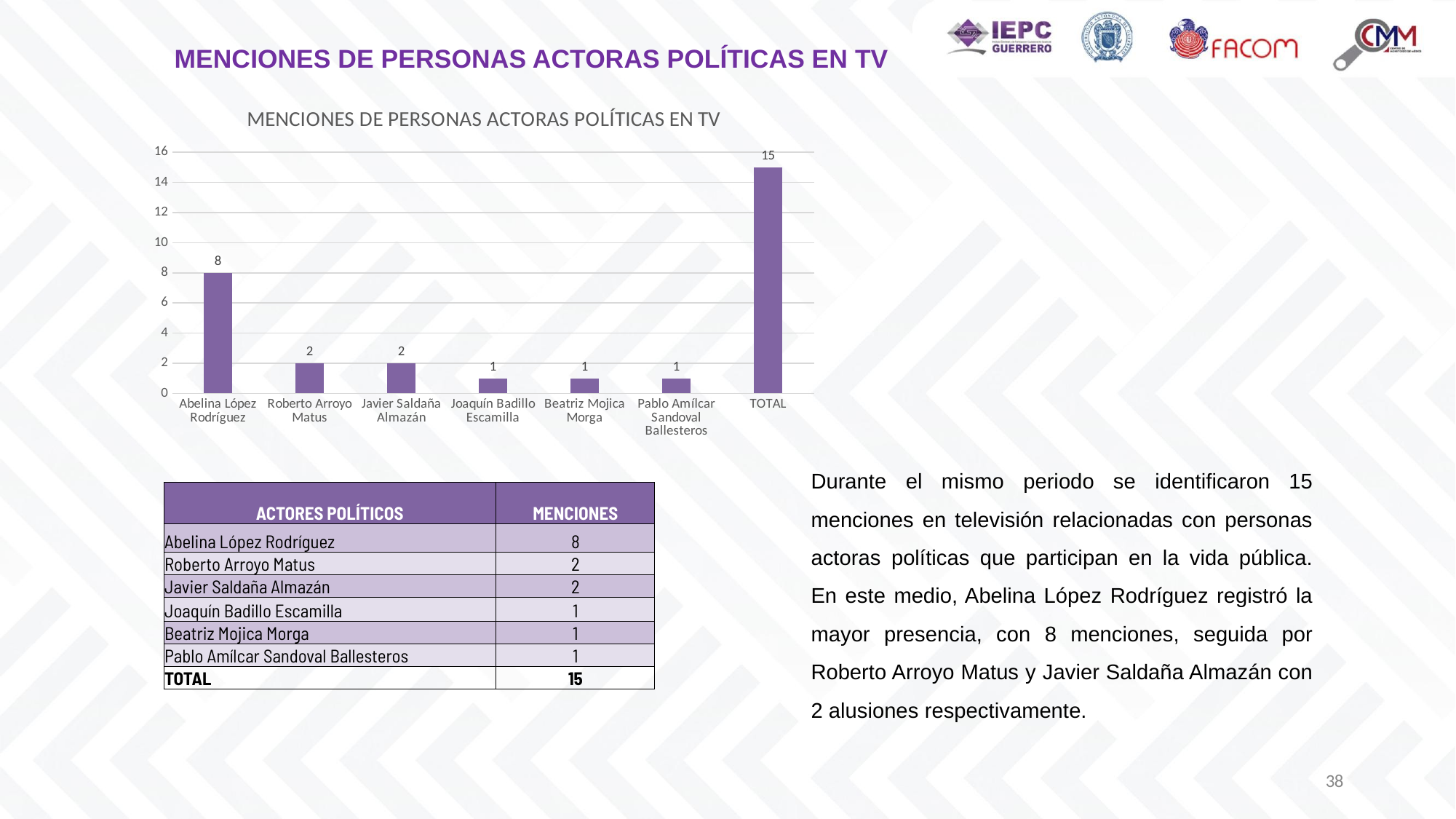

MENCIONES DE PERSONAS ACTORAS POLÍTICAS EN TV

### Chart: MENCIONES DE PERSONAS ACTORAS POLÍTICAS EN TV

| Category | MENCIONES |
|---|---|
| Abelina López Rodríguez | 8.0 |
| Roberto Arroyo Matus | 2.0 |
| Javier Saldaña Almazán | 2.0 |
| Joaquín Badillo Escamilla | 1.0 |
| Beatriz Mojica Morga | 1.0 |
| Pablo Amílcar Sandoval Ballesteros | 1.0 |
| TOTAL | 15.0 |
Durante el mismo periodo se identificaron 15 menciones en televisión relacionadas con personas actoras políticas que participan en la vida pública. En este medio, Abelina López Rodríguez registró la mayor presencia, con 8 menciones, seguida por Roberto Arroyo Matus y Javier Saldaña Almazán con 2 alusiones respectivamente.
| ACTORES POLÍTICOS | MENCIONES |
| --- | --- |
| Abelina López Rodríguez | 8 |
| Roberto Arroyo Matus | 2 |
| Javier Saldaña Almazán | 2 |
| Joaquín Badillo Escamilla | 1 |
| Beatriz Mojica Morga | 1 |
| Pablo Amílcar Sandoval Ballesteros | 1 |
| TOTAL | 15 |
38